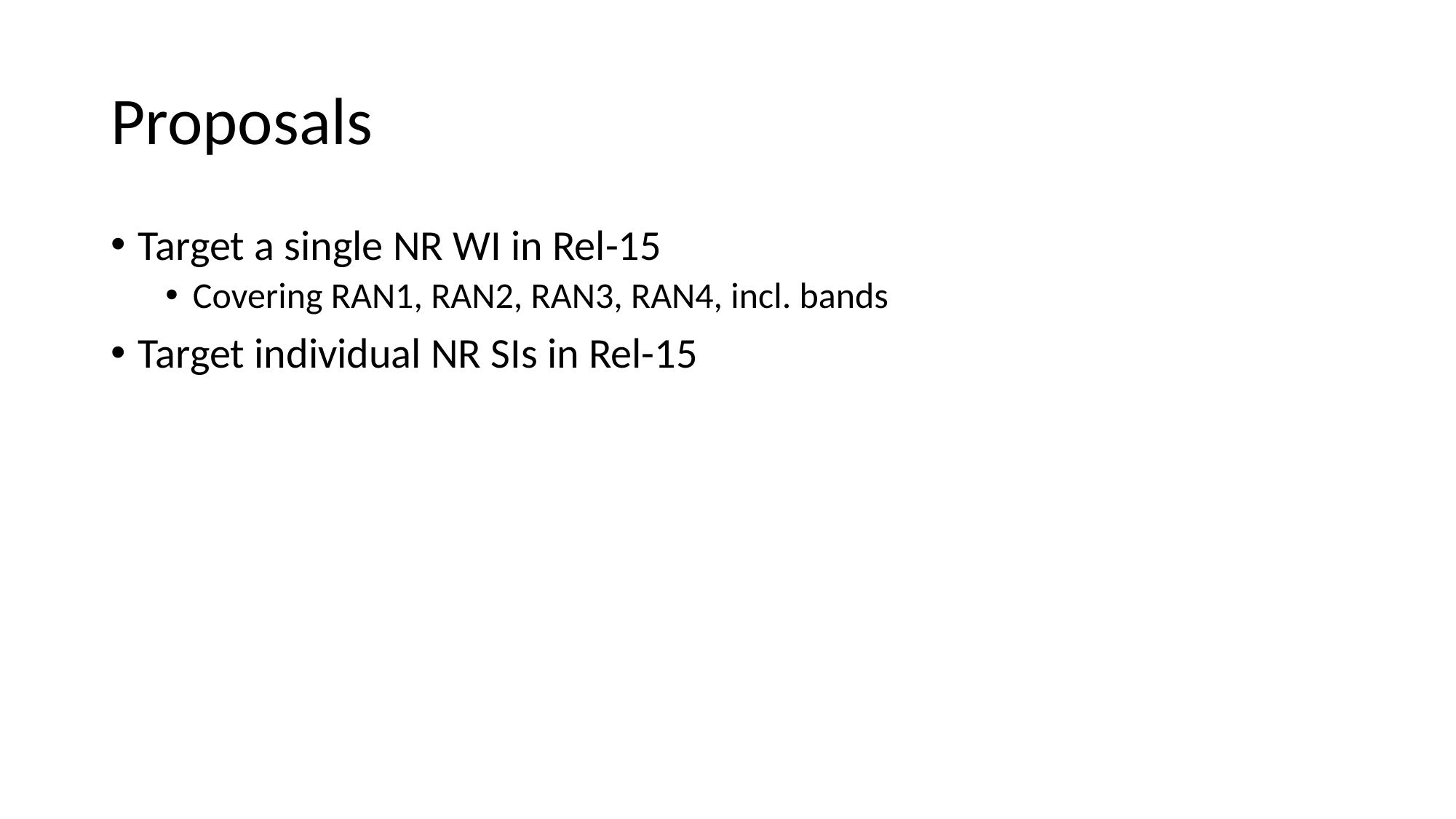

# Proposals
Target a single NR WI in Rel-15
Covering RAN1, RAN2, RAN3, RAN4, incl. bands
Target individual NR SIs in Rel-15